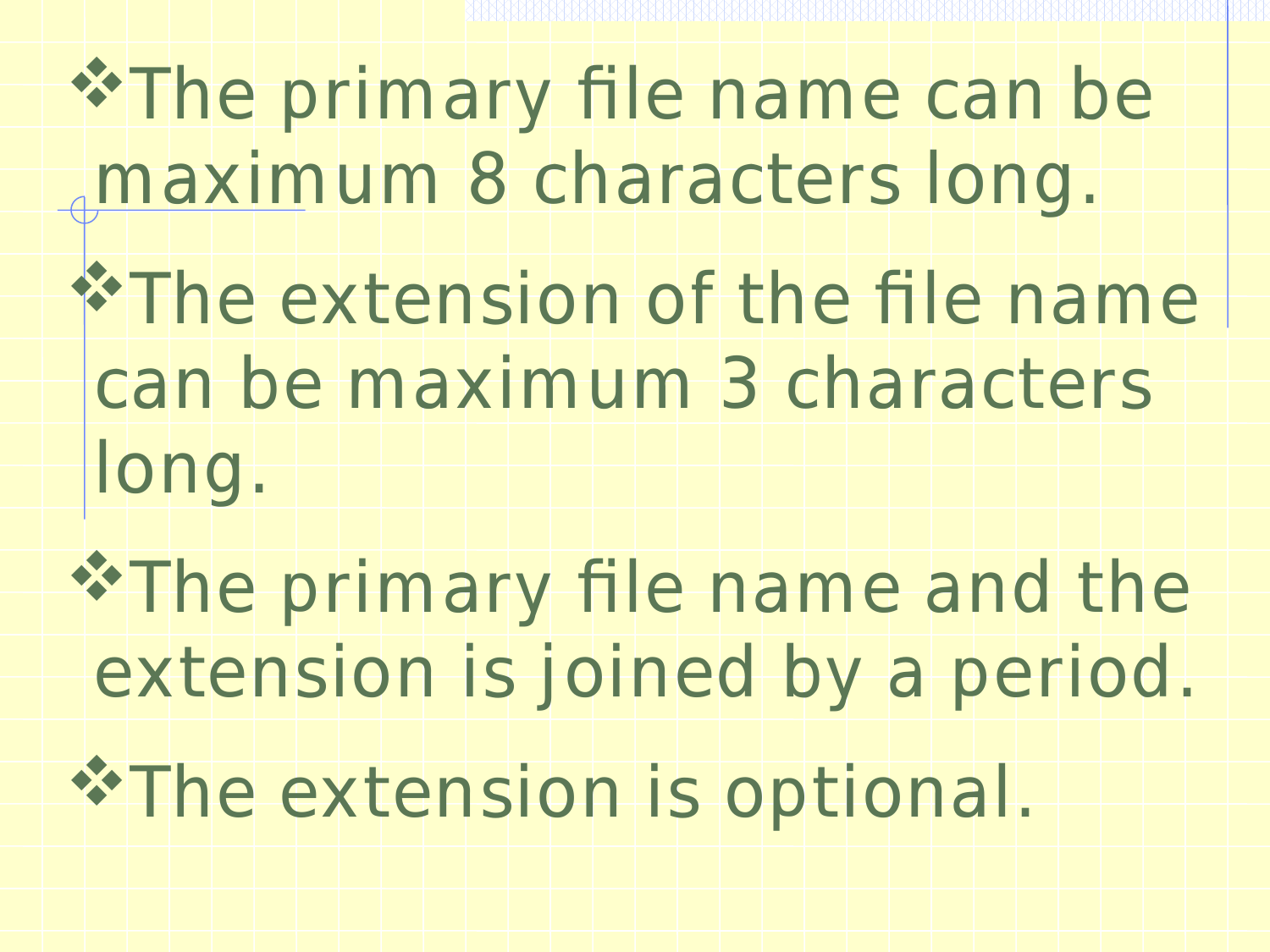

The primary file name can be maximum 8 characters long.
The extension of the file name can be maximum 3 characters long.
The primary file name and the extension is joined by a period.
The extension is optional.